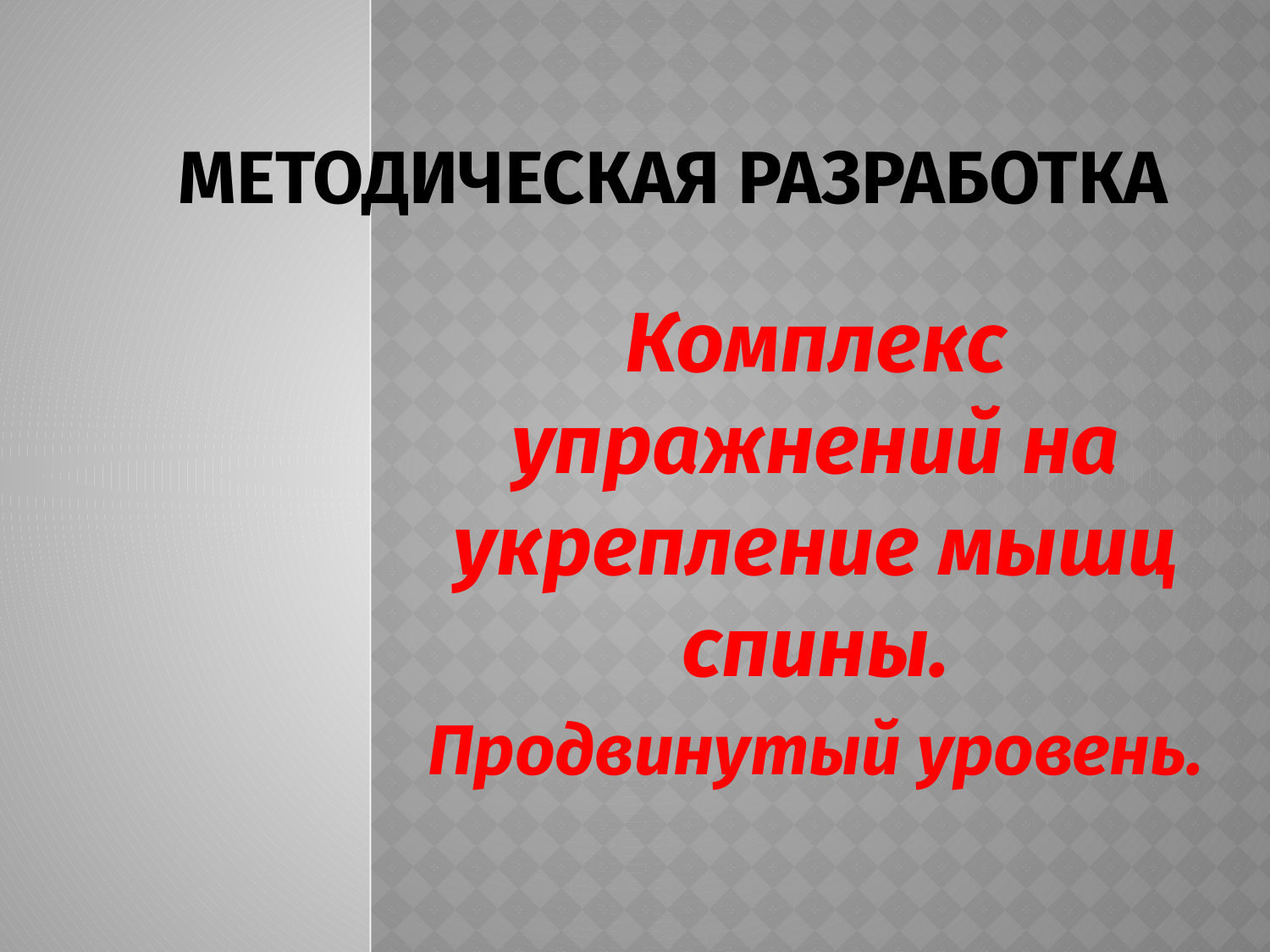

# Методическая разработка
Комплекс упражнений на укрепление мышц спины.
Продвинутый уровень.